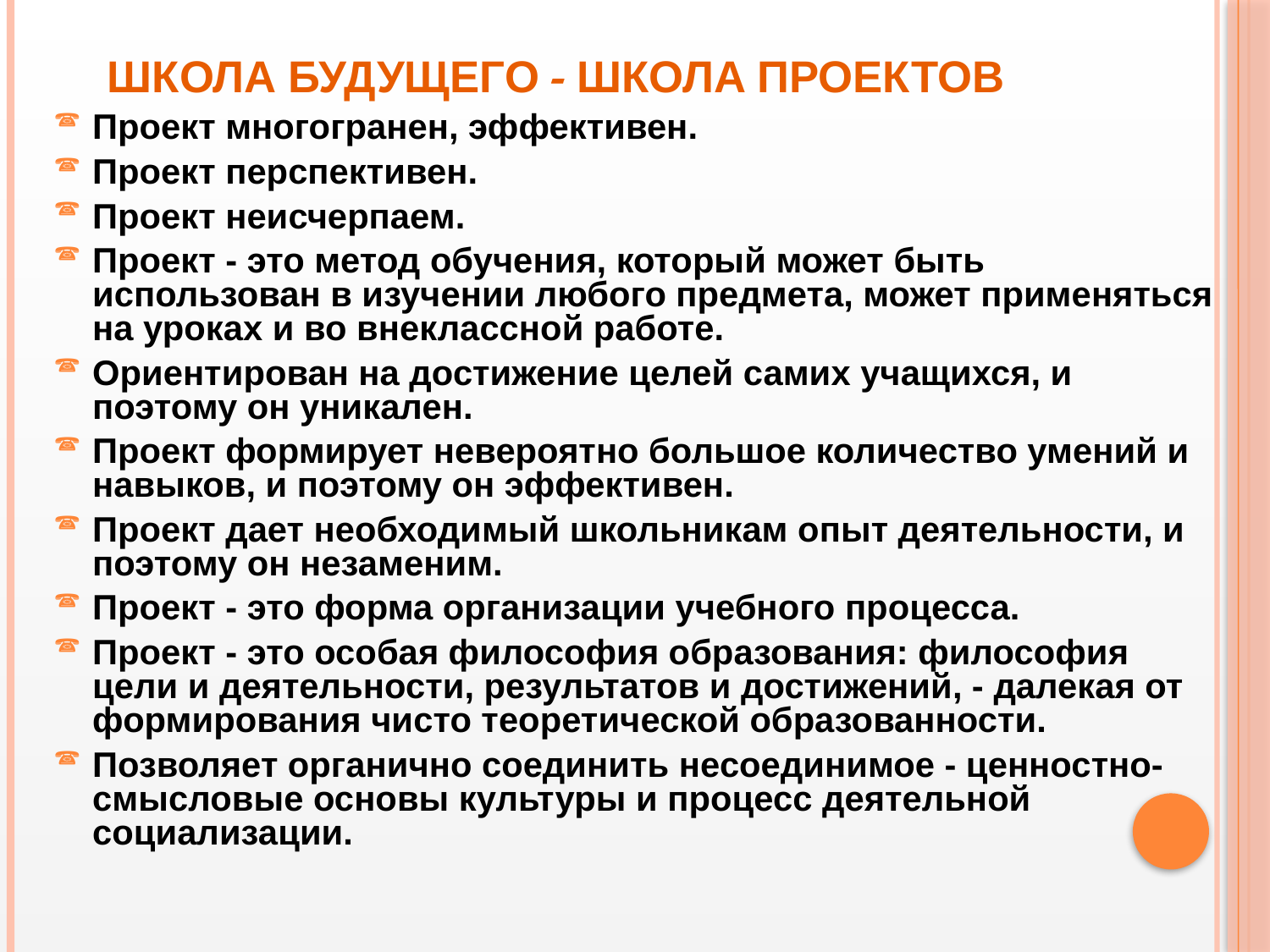

# Школа будущего - школа проектов
Проект многогранен, эффективен.
Проект перспективен.
Проект неисчерпаем.
Проект - это метод обучения, который может быть использован в изучении любого предмета, может применяться на уроках и во внеклассной работе.
Ориентирован на достижение целей самих учащихся, и поэтому он уникален.
Проект формирует невероятно большое количество умений и навыков, и поэтому он эффективен.
Проект дает необходимый школьникам опыт деятельности, и поэтому он незаменим.
Проект - это форма организации учебного процесса.
Проект - это особая философия образования: философия цели и деятельности, результатов и достижений, - далекая от формирования чисто теоретической образованности.
Позволяет органично соединить несоединимое - ценностно-смысловые основы культуры и процесс деятельной социализации.